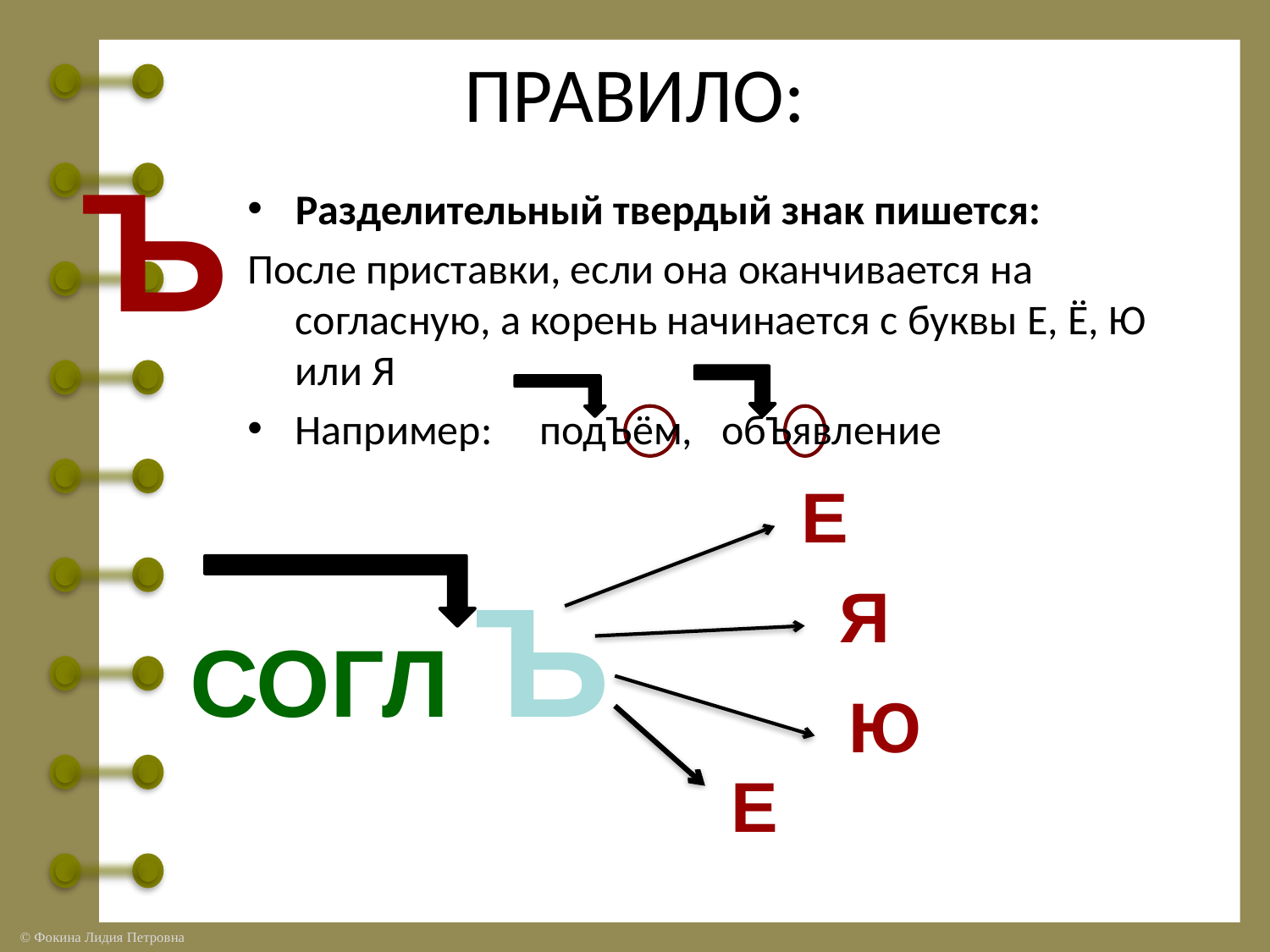

# ПРАВИЛО:
Ъ
Разделительный твердый знак пишется:
После приставки, если она оканчивается на согласную, а корень начинается с буквы Е, Ё, Ю или Я
Например:     подЪём,   обЪявление

Е
СОГЛ Ъ

Я
Ю
Е